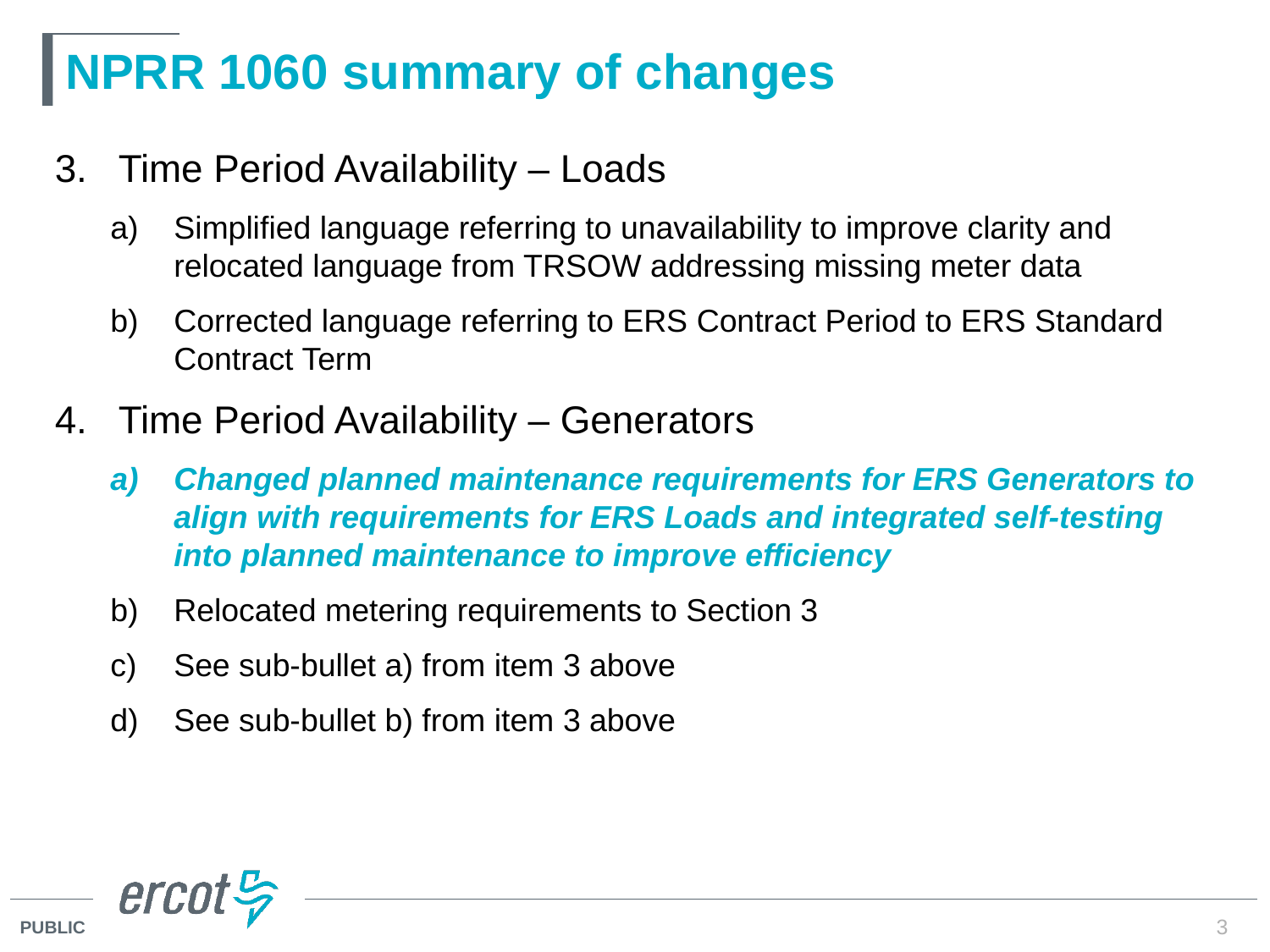

# NPRR 1060 summary of changes
Time Period Availability – Loads
Simplified language referring to unavailability to improve clarity and relocated language from TRSOW addressing missing meter data
Corrected language referring to ERS Contract Period to ERS Standard Contract Term
Time Period Availability – Generators
Changed planned maintenance requirements for ERS Generators to align with requirements for ERS Loads and integrated self-testing into planned maintenance to improve efficiency
Relocated metering requirements to Section 3
See sub-bullet a) from item 3 above
See sub-bullet b) from item 3 above
3